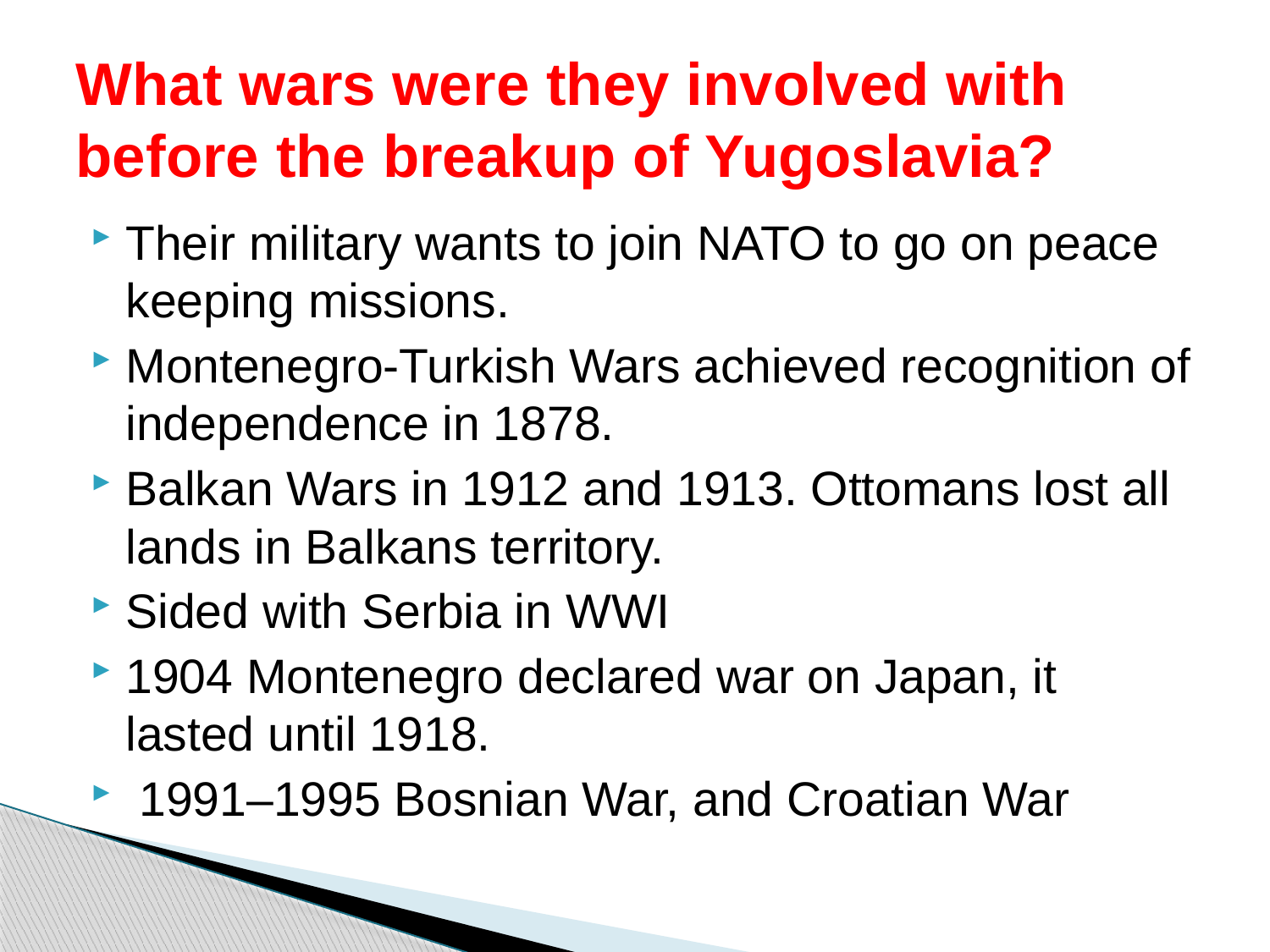

# What wars were they involved with before the breakup of Yugoslavia?
Their military wants to join NATO to go on peace keeping missions.
Montenegro-Turkish Wars achieved recognition of independence in 1878.
Balkan Wars in 1912 and 1913. Ottomans lost all lands in Balkans territory.
Sided with Serbia in WWI
1904 Montenegro declared war on Japan, it lasted until 1918.
 1991–1995 Bosnian War, and Croatian War